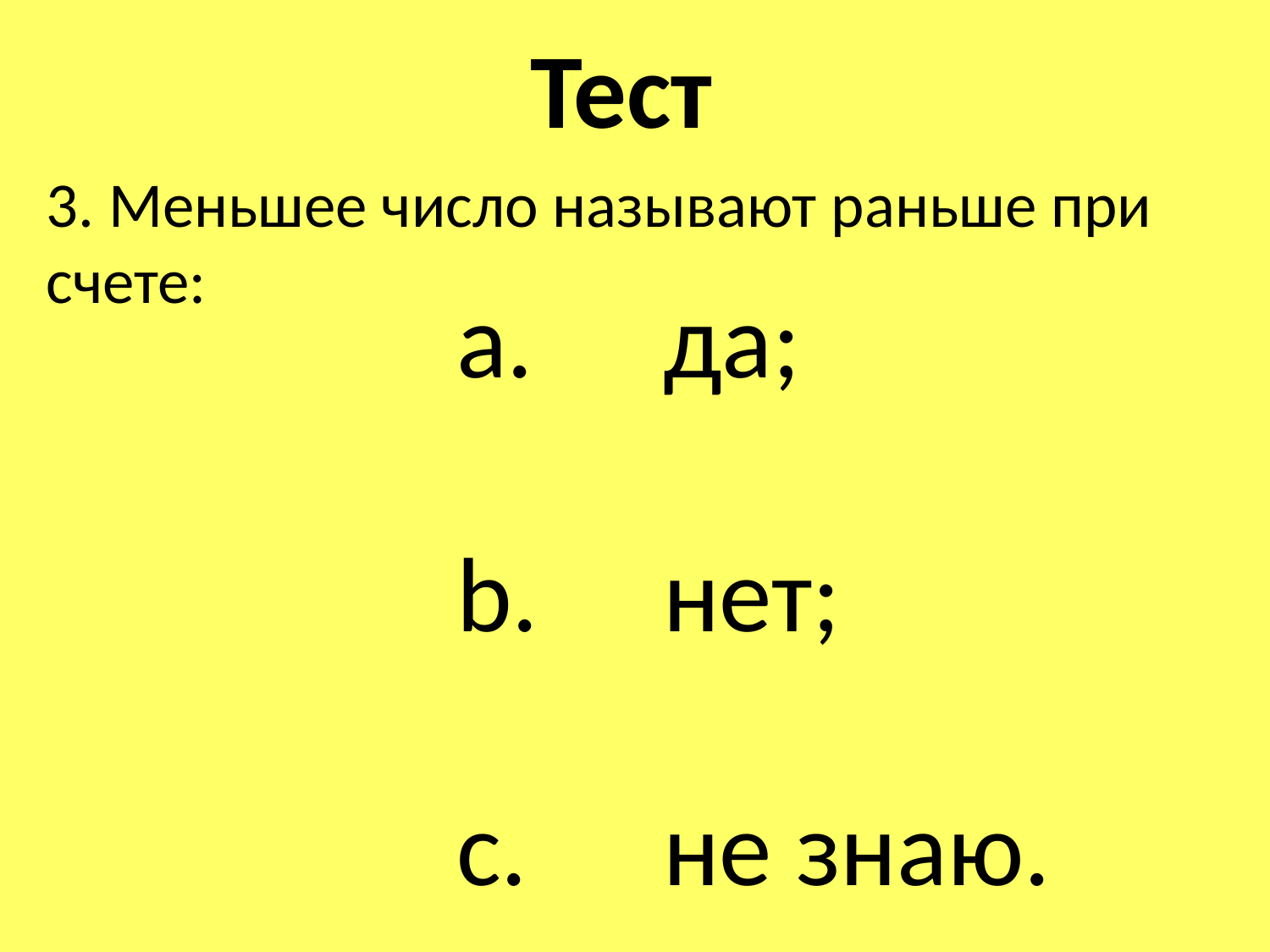

Тест
3. Меньшее число называют раньше при счете:
  да;

  нет;

  не знаю.